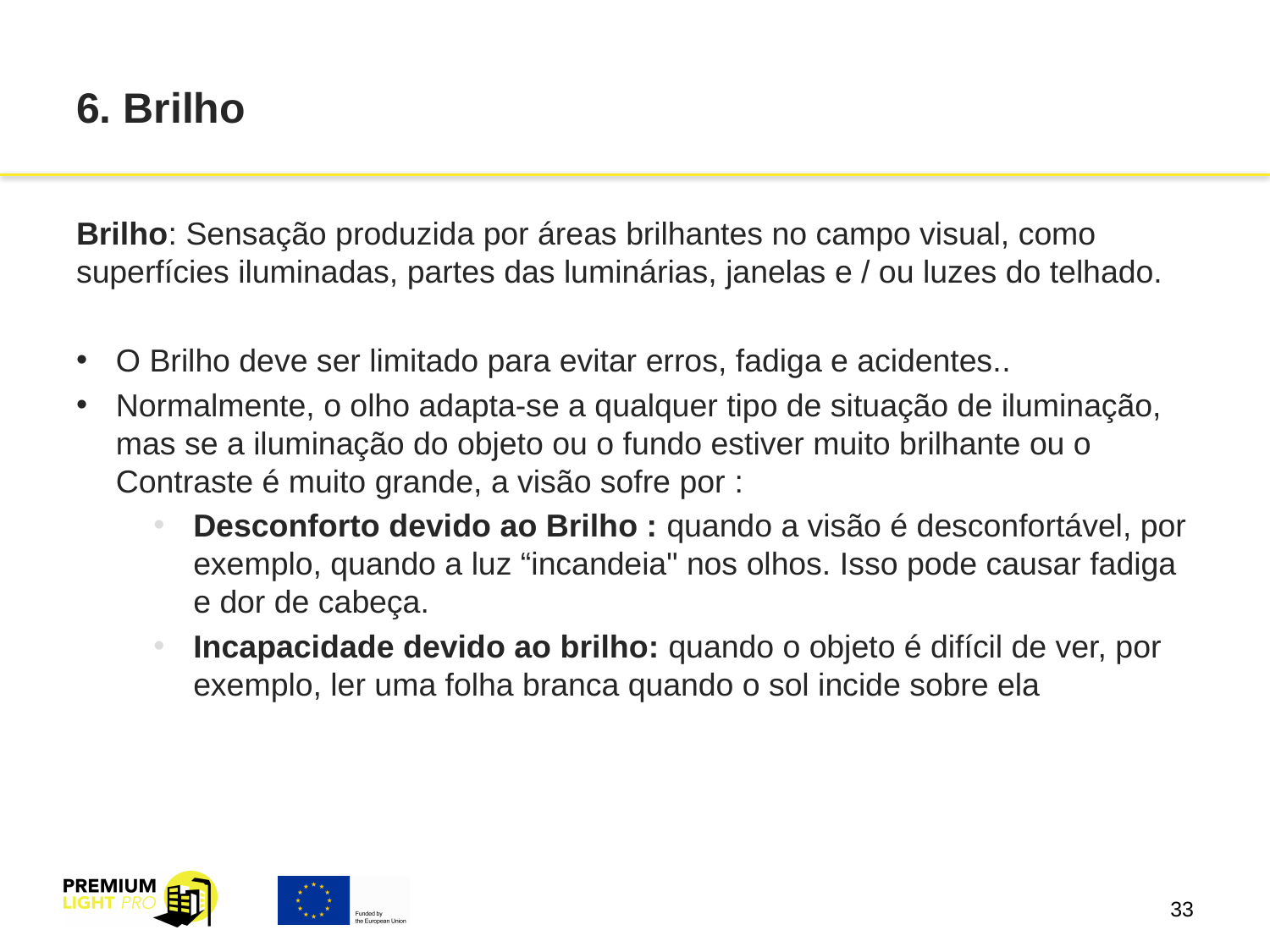

# 6. Brilho
Brilho: Sensação produzida por áreas brilhantes no campo visual, como superfícies iluminadas, partes das luminárias, janelas e / ou luzes do telhado.

O Brilho deve ser limitado para evitar erros, fadiga e acidentes..
Normalmente, o olho adapta-se a qualquer tipo de situação de iluminação, mas se a iluminação do objeto ou o fundo estiver muito brilhante ou o Contraste é muito grande, a visão sofre por :
Desconforto devido ao Brilho : quando a visão é desconfortável, por exemplo, quando a luz “incandeia" nos olhos. Isso pode causar fadiga e dor de cabeça.
Incapacidade devido ao brilho: quando o objeto é difícil de ver, por exemplo, ler uma folha branca quando o sol incide sobre ela